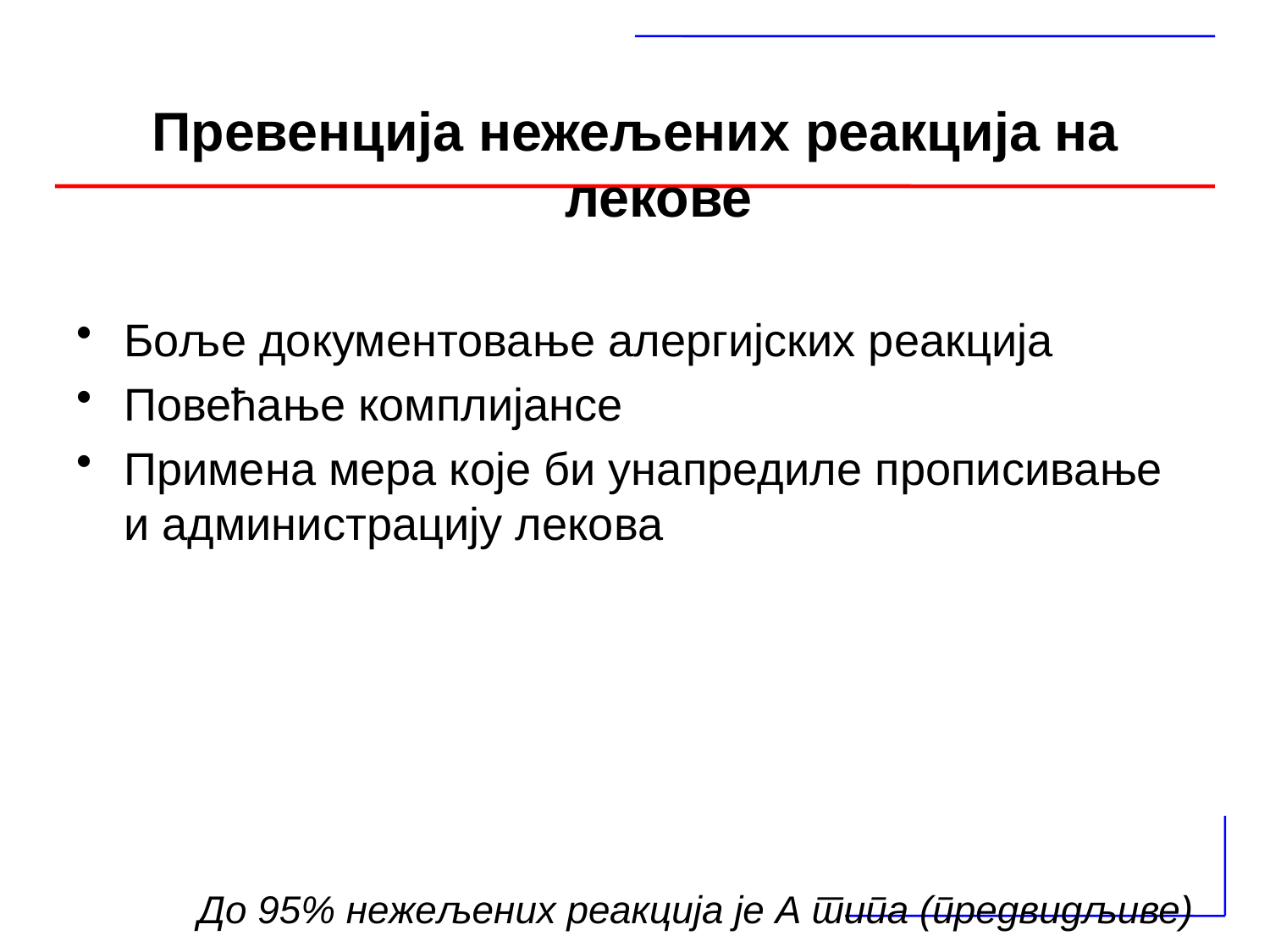

Превенција нежељених реакција на лекове

Боље документовање алергијских реакција
Повећање комплијансе
Примена мера које би унапредиле прописивање и администрацију лекова

До 95% нежељених реакција је А типа (предвидљиве)